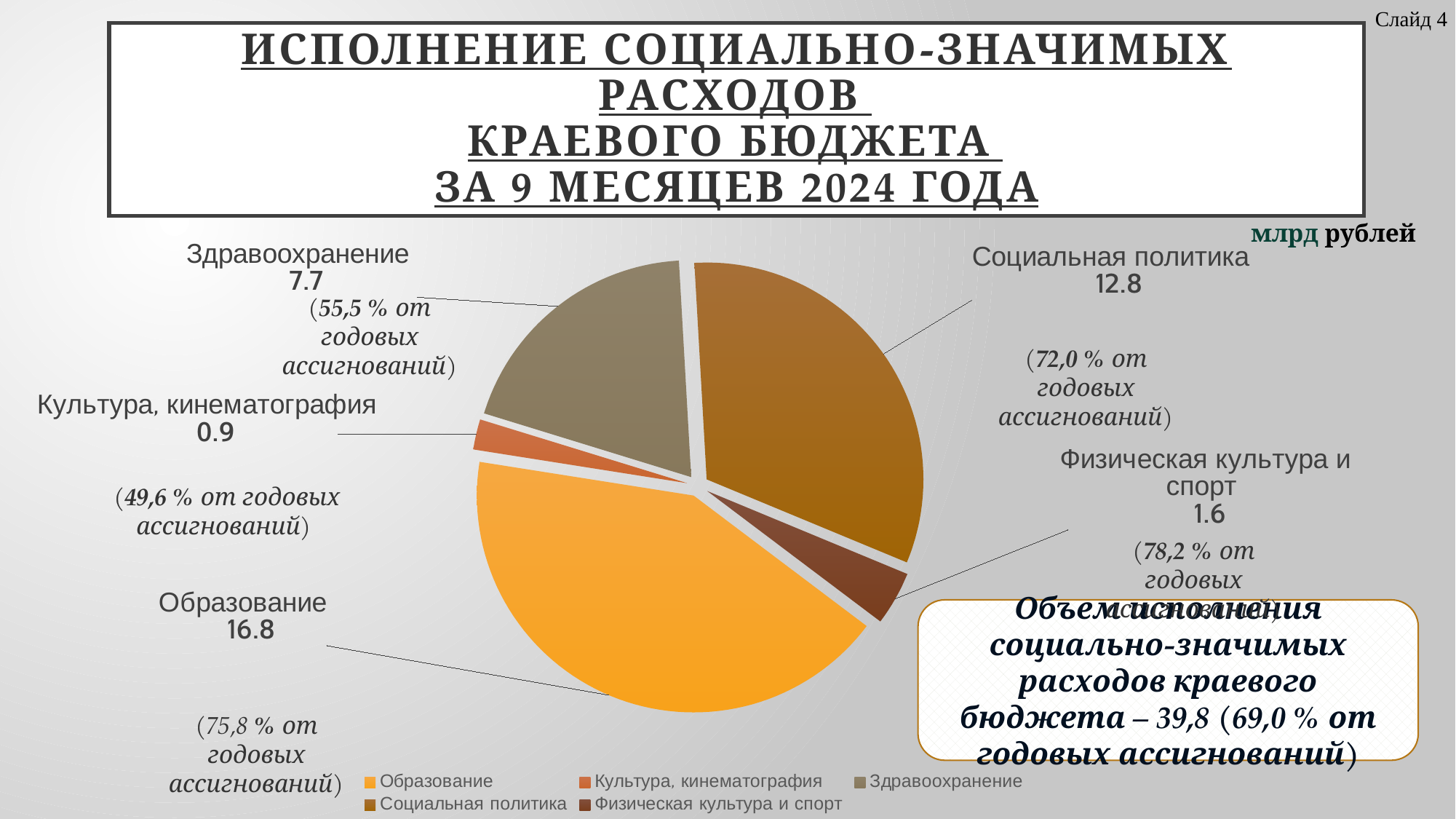

Слайд 4
# Исполнение социально-значимых расходов краевого бюджета за 9 месяцев 2024 года

### Chart

| Category | Столбец1 |
|---|---|
| Образование | 16.8 |
| Культура, кинематография | 0.9 |
| Здравоохранение | 7.7 |
| Социальная политика | 12.8 |
| Физическая культура и спорт | 1.6 |
млрд рублей
(55,5 % от годовых ассигнований)
(72,0 % от годовых ассигнований)
(49,6 % от годовых ассигнований)
(78,2 % от годовых ассигнований)
Объем исполнения социально-значимых расходов краевого бюджета – 39,8 (69,0 % от годовых ассигнований)
(75,8 % от годовых ассигнований)